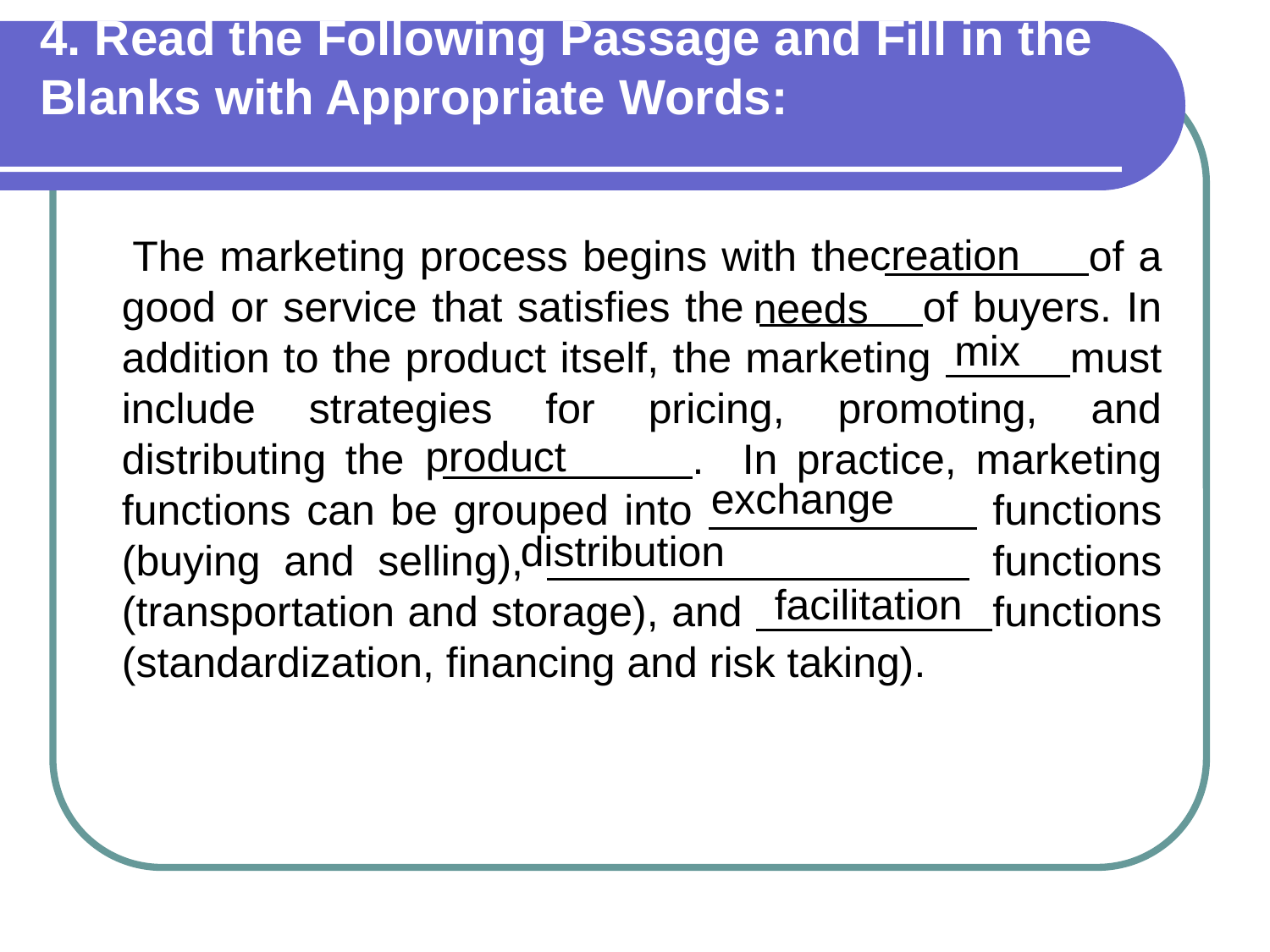

# 4. Read the Following Passage and Fill in the Blanks with Appropriate Words:
    The marketing process begins with the               of a good or service that satisfies the            of buyers. In addition to the product itself, the marketing          must include strategies for pricing, promoting, and distributing the               .  In practice, marketing functions can be grouped into                   functions (buying and selling),                    functions (transportation and storage), and                   functions (standardization, financing and risk taking).

creation
needs
mix
product
exchange
distribution
facilitation